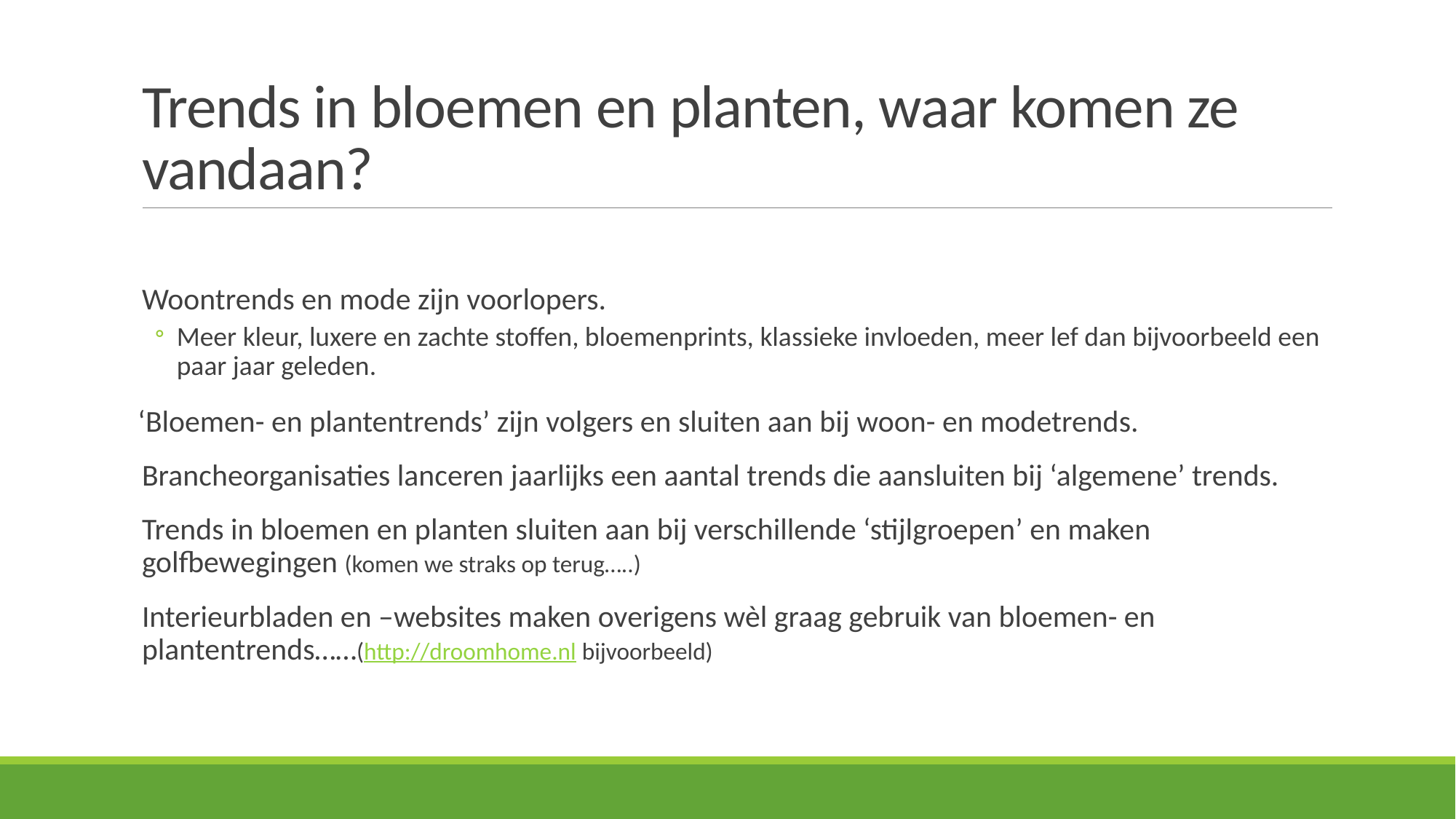

# Trends in bloemen en planten, waar komen ze vandaan?

Woontrends en mode zijn voorlopers.
Meer kleur, luxere en zachte stoffen, bloemenprints, klassieke invloeden, meer lef dan bijvoorbeeld een paar jaar geleden.
 ‘Bloemen- en plantentrends’ zijn volgers en sluiten aan bij woon- en modetrends.
Brancheorganisaties lanceren jaarlijks een aantal trends die aansluiten bij ‘algemene’ trends.
Trends in bloemen en planten sluiten aan bij verschillende ‘stijlgroepen’ en maken golfbewegingen (komen we straks op terug…..)
Interieurbladen en –websites maken overigens wèl graag gebruik van bloemen- en plantentrends……(http://droomhome.nl bijvoorbeeld)